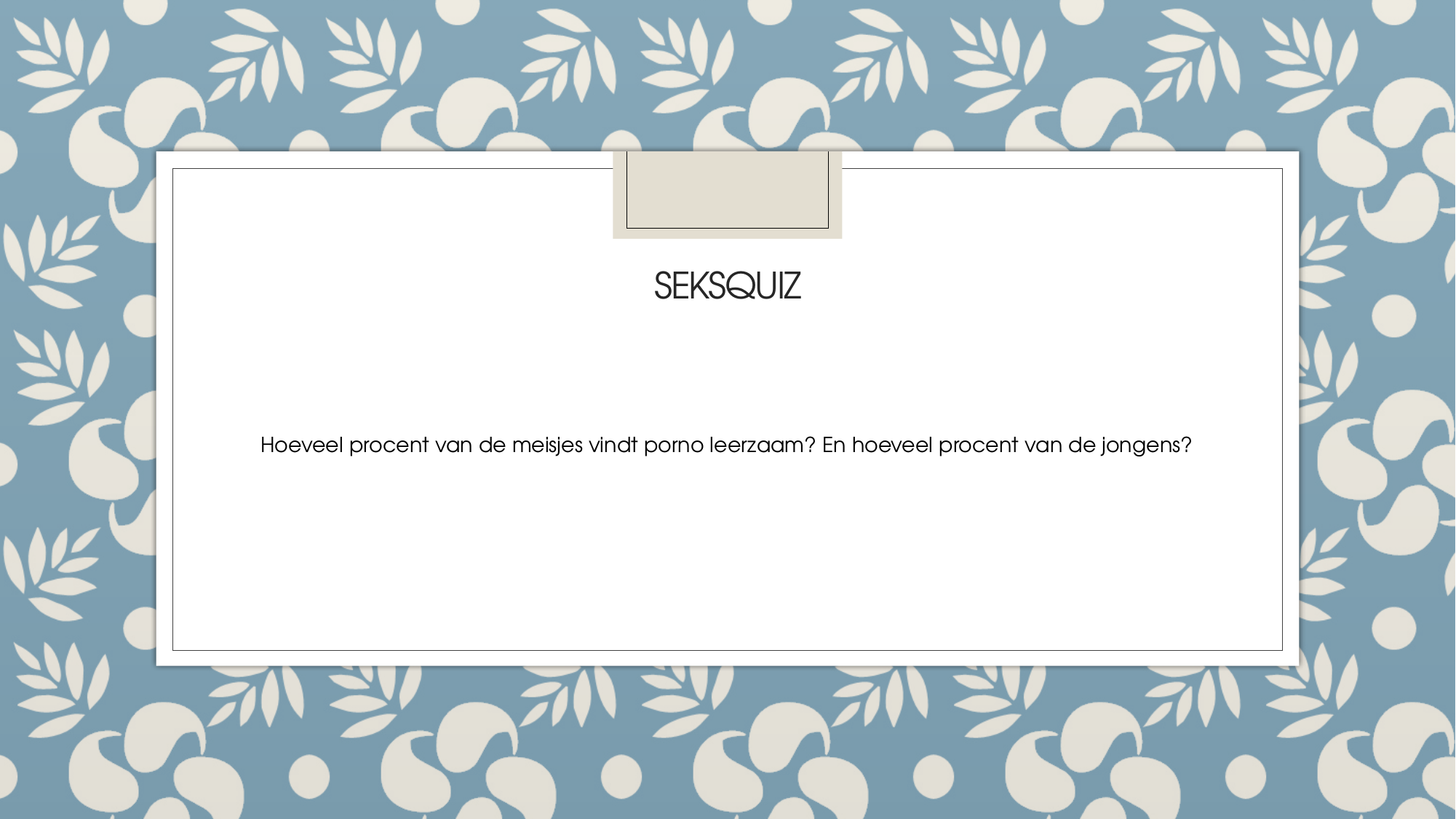

# Seksquiz
Hoeveel procent van de meisjes vindt porno leerzaam? En hoeveel procent van de jongens?